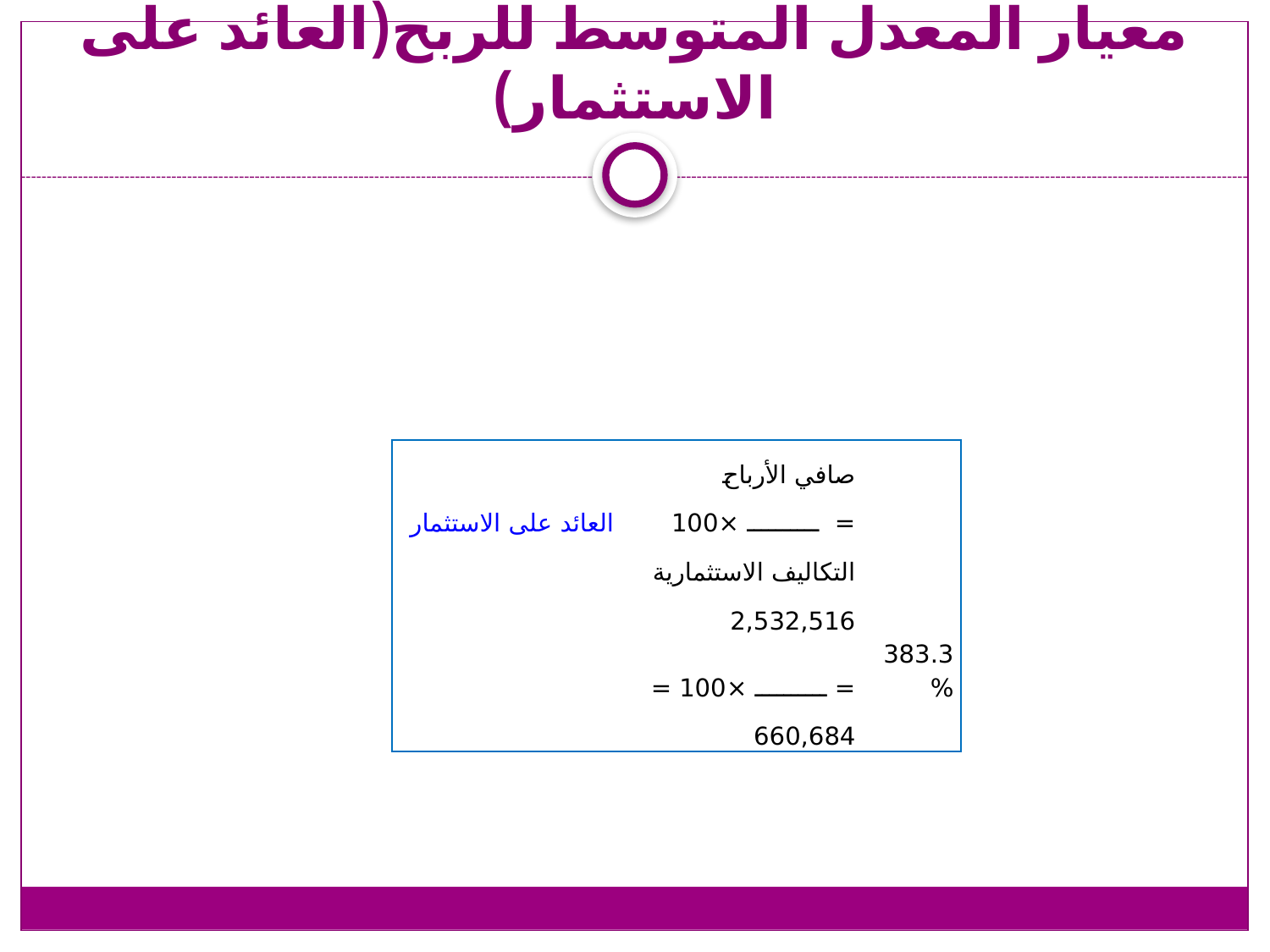

# معيار المعدل المتوسط للربح(العائد على الاستثمار)
|  | صافي الأرباح |  |
| --- | --- | --- |
| العائد على الاستثمار | = ــــــــــ ×100 |  |
|  | التكاليف الاستثمارية |  |
|  | 2,532,516 |  |
|  | = ــــــــــ ×100 = | 383.3% |
|  | 660,684 |  |